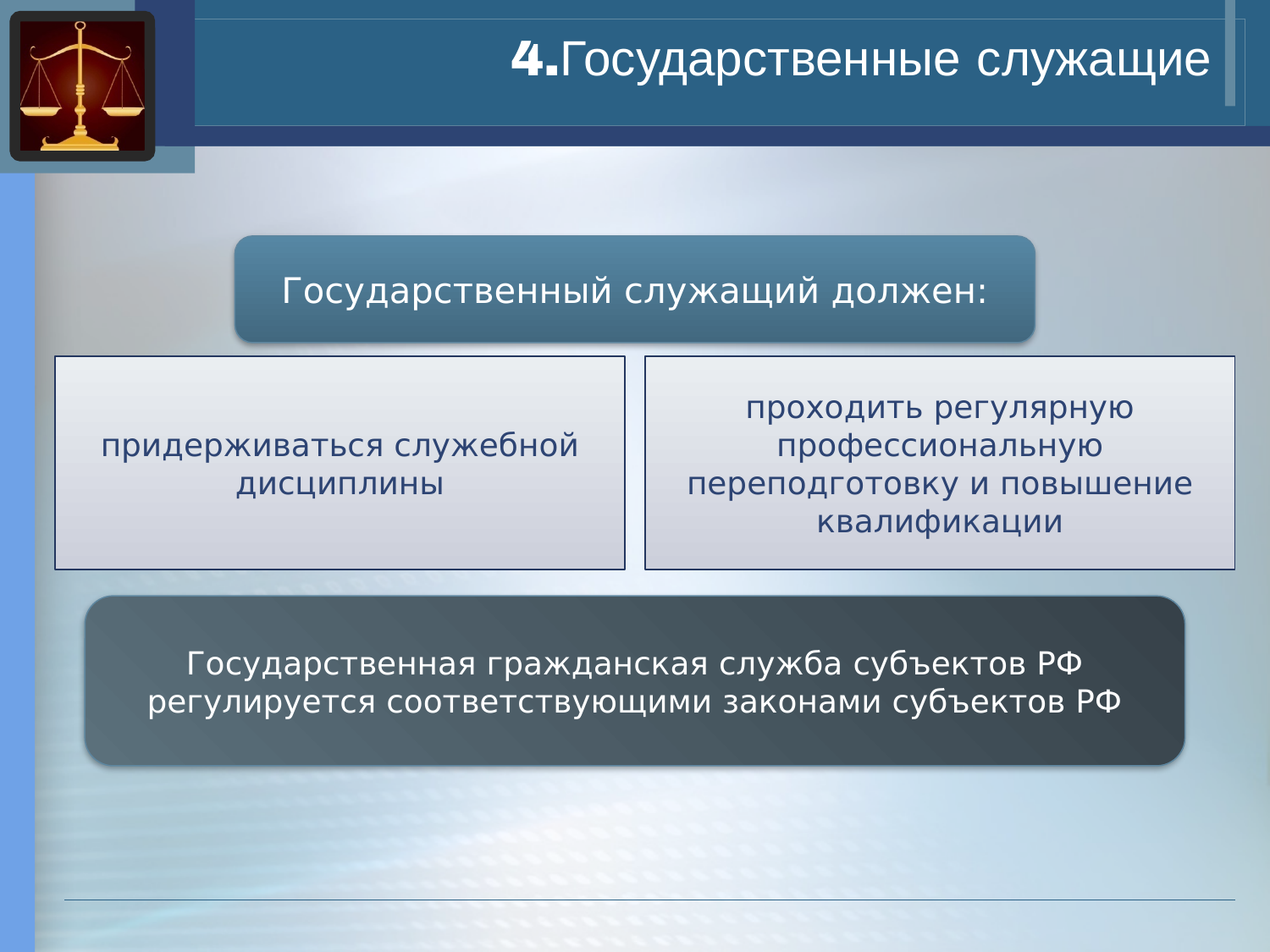

# 4.Государственные служащие

Государственный служащий должен:

придерживаться служебной дисциплины

проходить регулярную профессиональную переподготовку и повышение квалификации

Государственная гражданская служба субъектов РФ регулируется соответствующими законами субъектов РФ
19